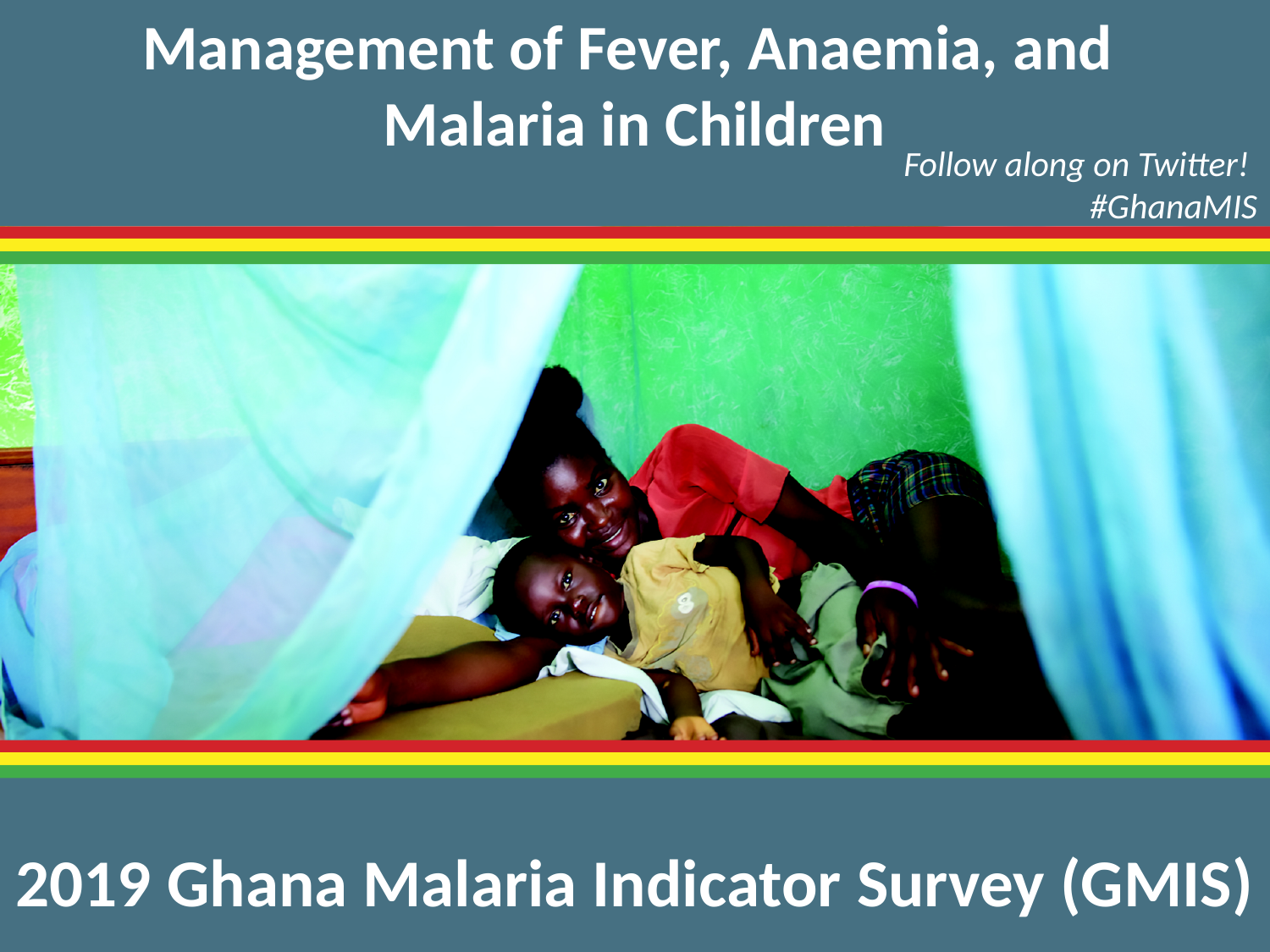

Management of Fever, Anaemia, and
Malaria in Children
Follow along on Twitter!
#GhanaMIS